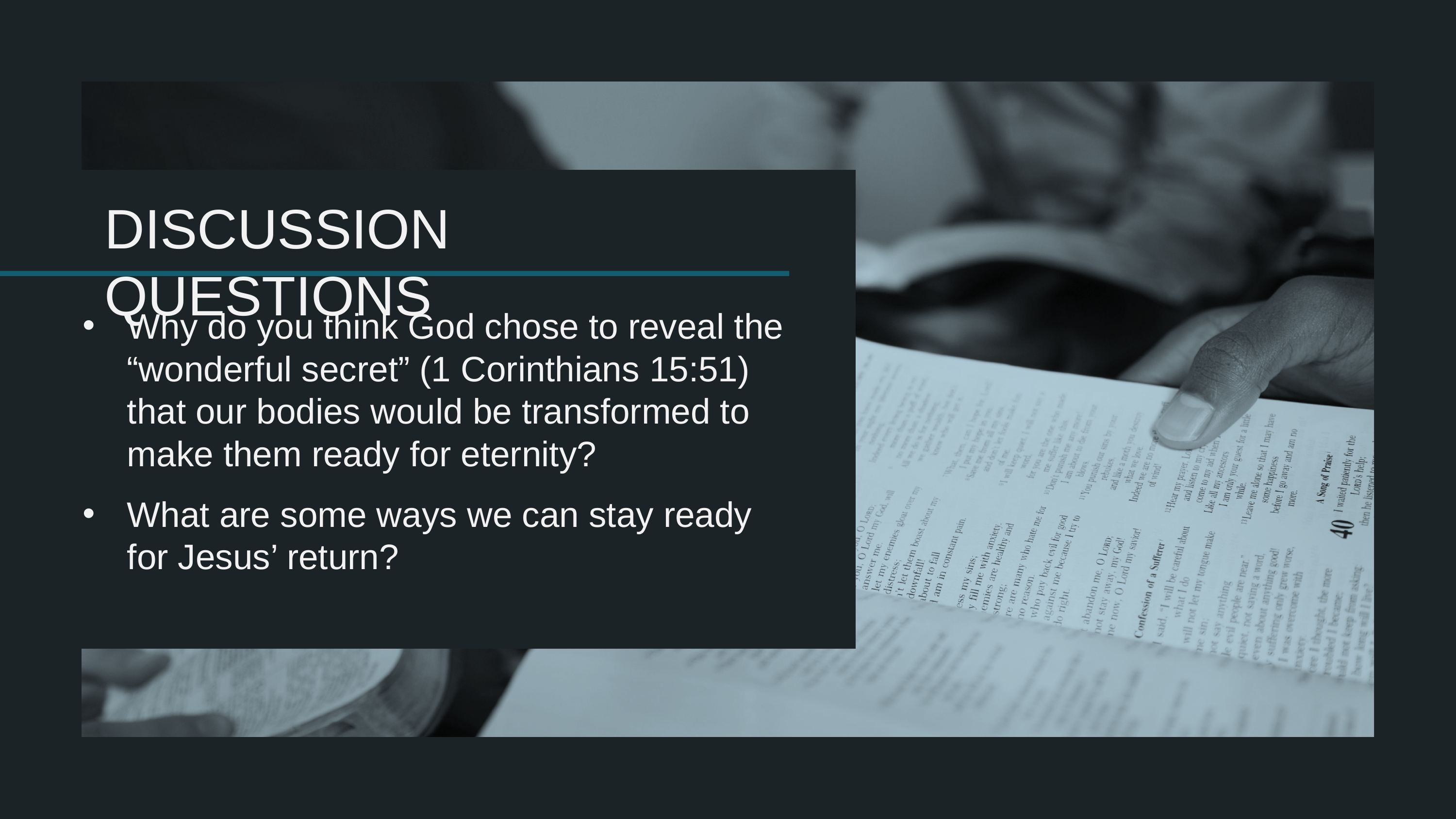

Why do you think God chose to reveal the “wonderful secret” (1 Corinthians 15:51) that our bodies would be transformed to make them ready for eternity?
What are some ways we can stay ready for Jesus’ return?